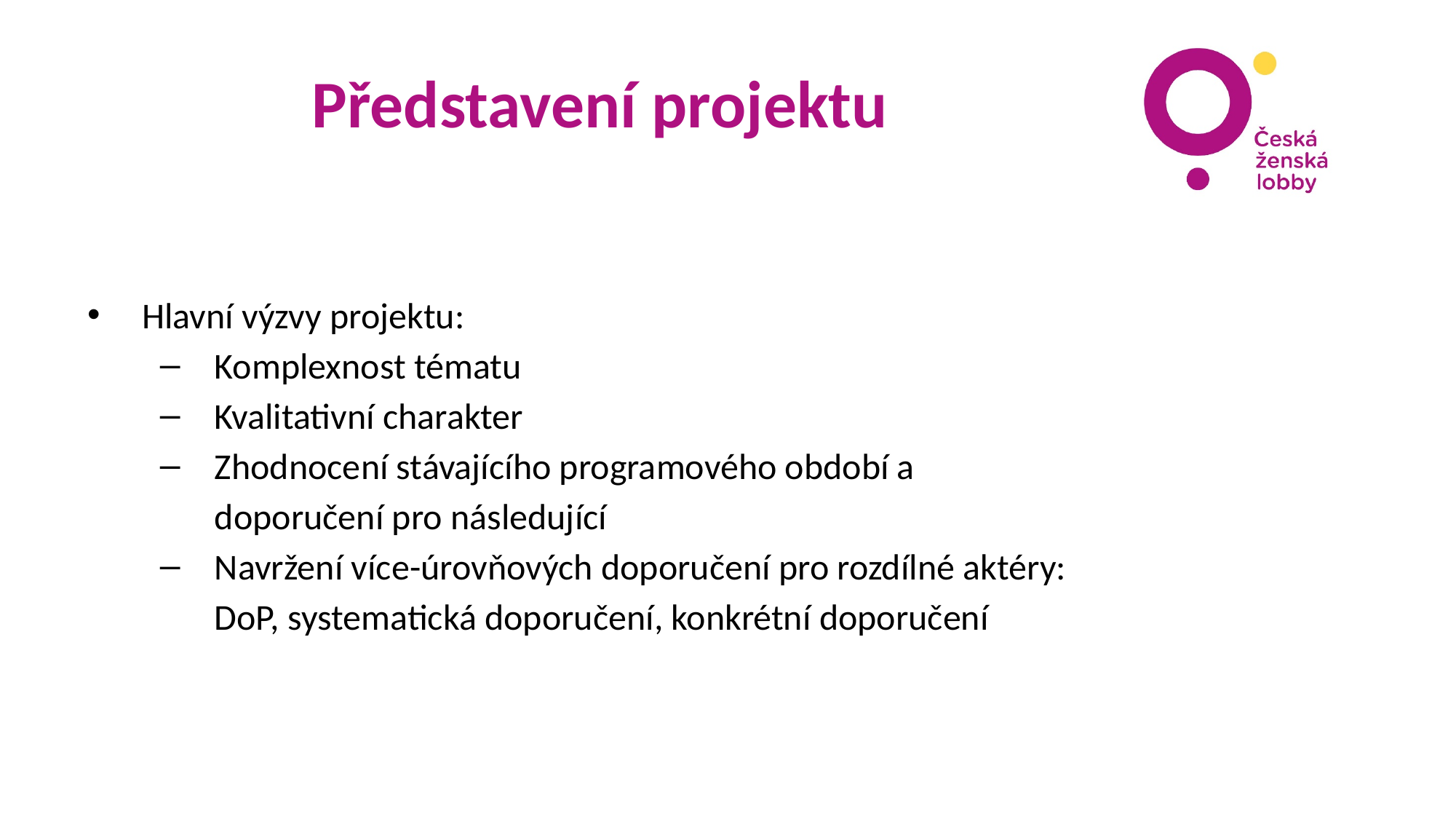

# Představení projektu
Hlavní výzvy projektu:
Komplexnost tématu
Kvalitativní charakter
Zhodnocení stávajícího programového období a doporučení pro následující
Navržení více-úrovňových doporučení pro rozdílné aktéry: DoP, systematická doporučení, konkrétní doporučení